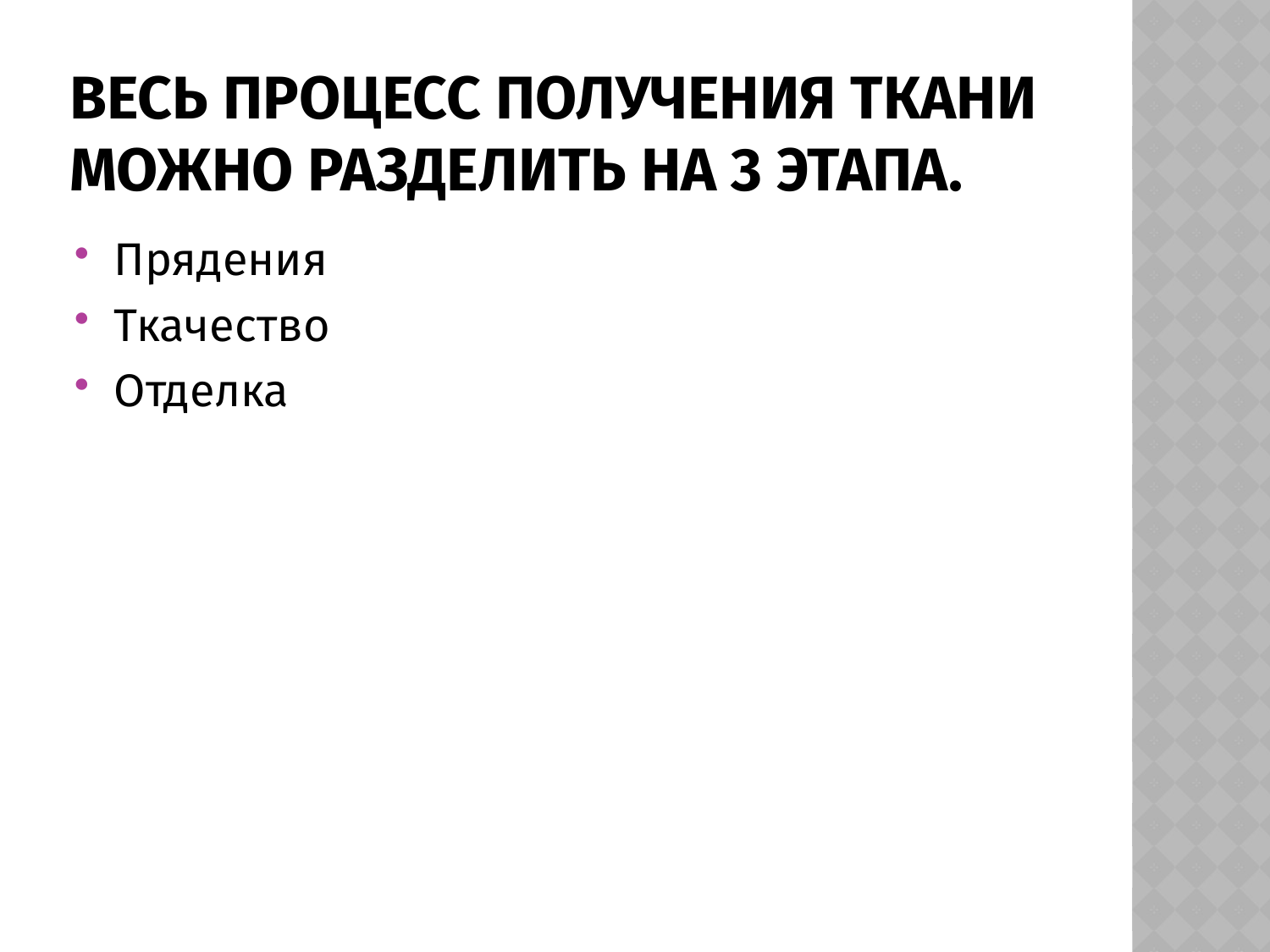

# Весь процесс получения ткани можно разделить на 3 этапа.
Прядения
Ткачество
Отделка